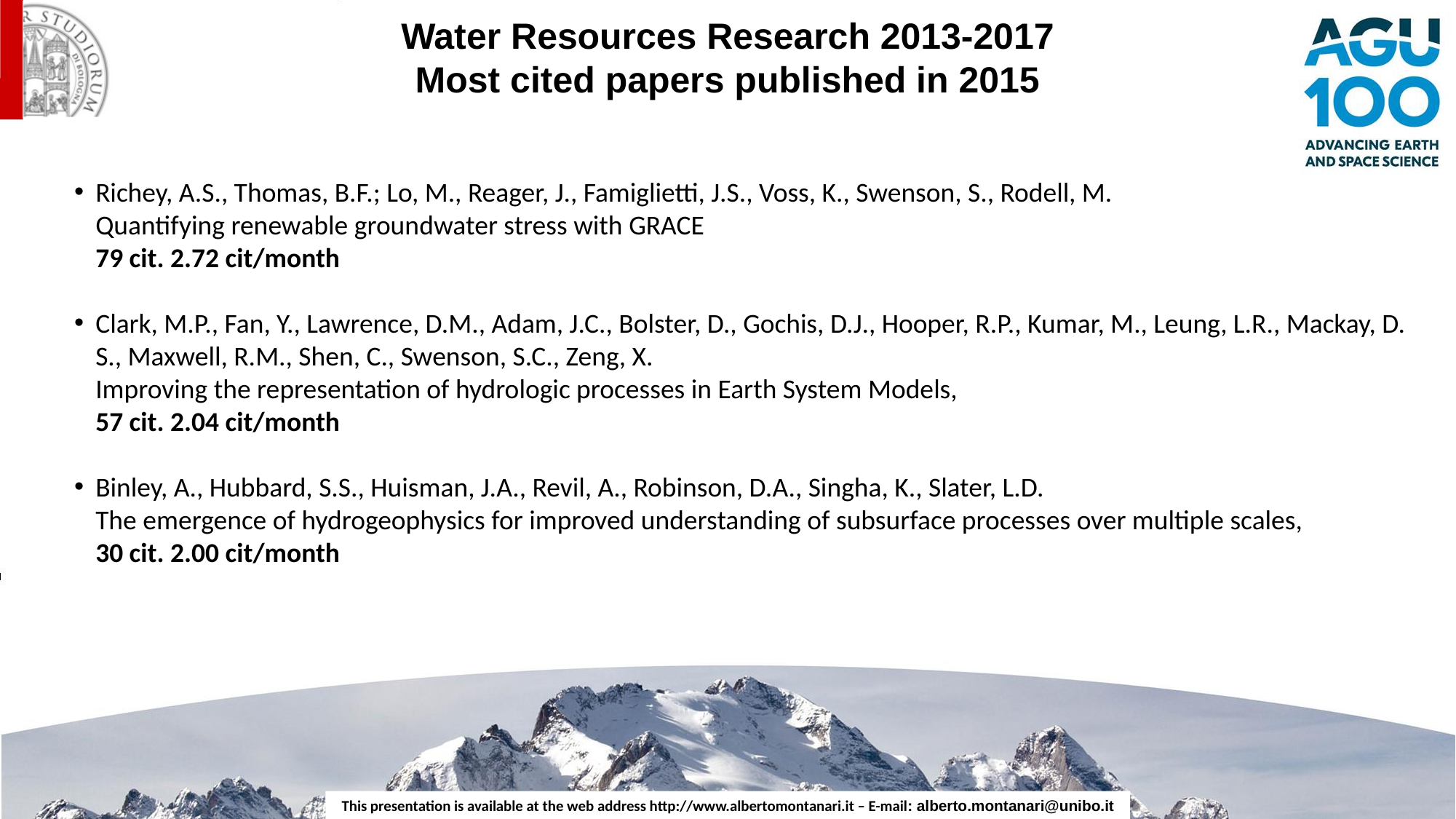

Water Resources Research 2013-2017
Most cited papers published in 2015
Richey, A.S., Thomas, B.F.; Lo, M., Reager, J., Famiglietti, J.S., Voss, K., Swenson, S., Rodell, M.
	Quantifying renewable groundwater stress with GRACE
	79 cit. 2.72 cit/month

Clark, M.P., Fan, Y., Lawrence, D.M., Adam, J.C., Bolster, D., Gochis, D.J., Hooper, R.P., Kumar, M., Leung, L.R., Mackay, D. S., Maxwell, R.M., Shen, C., Swenson, S.C., Zeng, X.
	Improving the representation of hydrologic processes in Earth System Models,
	57 cit. 2.04 cit/month

Binley, A., Hubbard, S.S., Huisman, J.A., Revil, A., Robinson, D.A., Singha, K., Slater, L.D.
	The emergence of hydrogeophysics for improved understanding of subsurface processes over multiple scales,
	30 cit. 2.00 cit/month